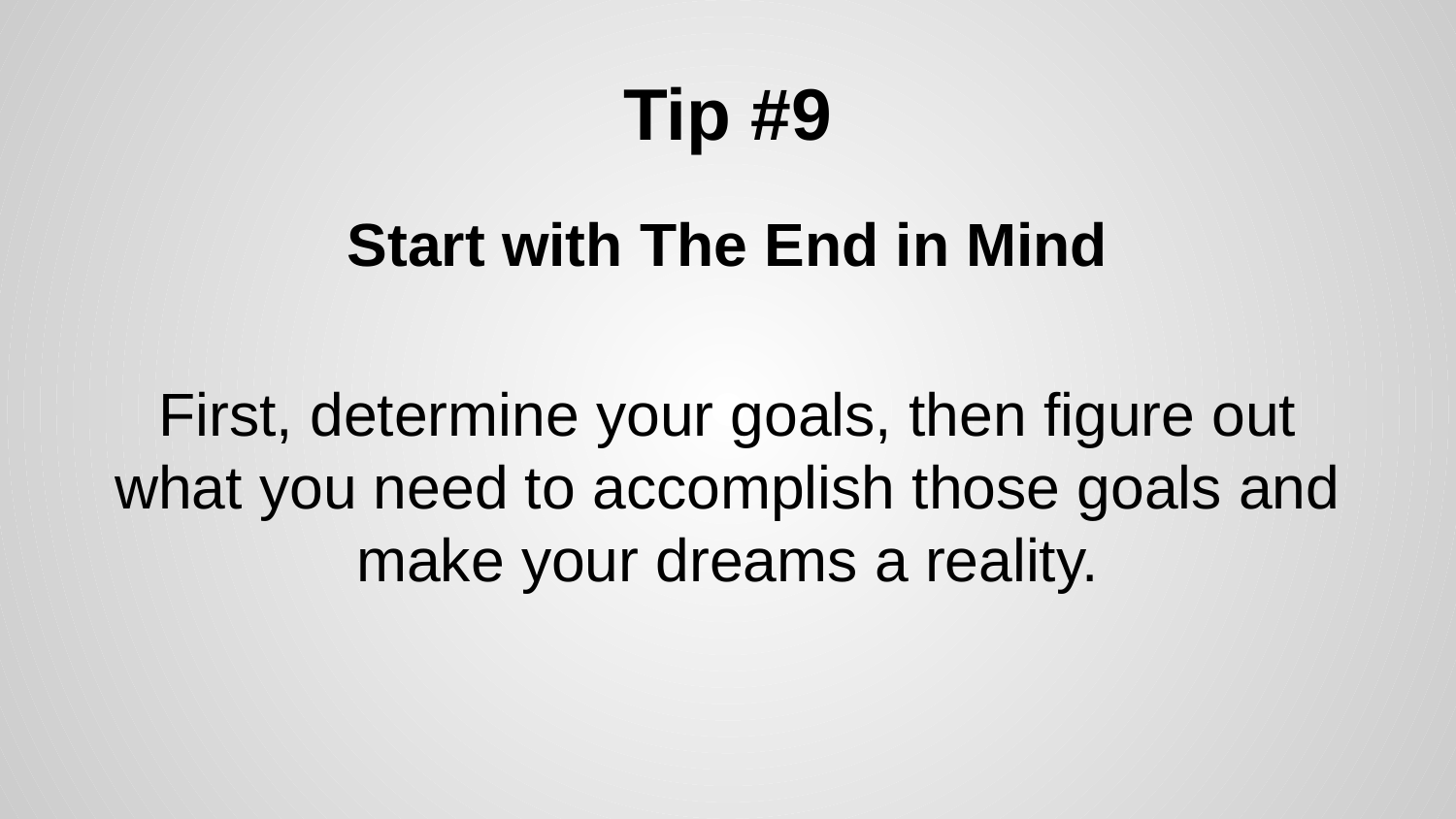

# Tip #9
Start with The End in Mind

First, determine your goals, then figure out what you need to accomplish those goals and make your dreams a reality.

.